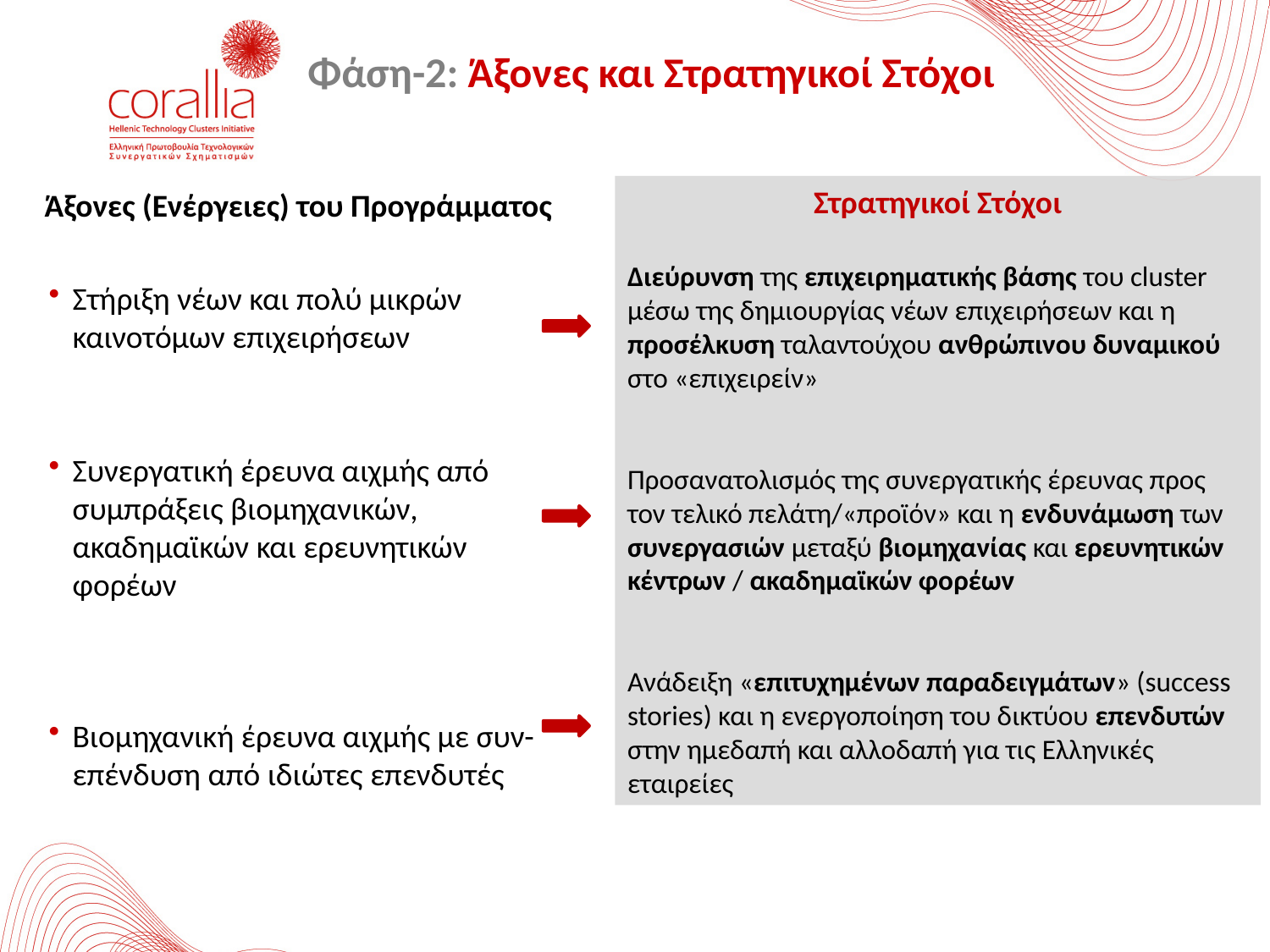

# Φάση-2: Άξονες και Στρατηγικοί Στόχοι
Στρατηγικοί Στόχοι

Διεύρυνση της επιχειρηματικής βάσης του cluster μέσω της δημιουργίας νέων επιχειρήσεων και η προσέλκυση ταλαντούχου ανθρώπινου δυναμικού στο «επιχειρείν»

Προσανατολισμός της συνεργατικής έρευνας προς τον τελικό πελάτη/«προϊόν» και η ενδυνάμωση των συνεργασιών μεταξύ βιομηχανίας και ερευνητικών κέντρων / ακαδημαϊκών φορέων

Ανάδειξη «επιτυχημένων παραδειγμάτων» (success stories) και η ενεργοποίηση του δικτύου επενδυτών στην ημεδαπή και αλλοδαπή για τις Ελληνικές εταιρείες
Άξονες (Ενέργειες) του Προγράμματος

Στήριξη νέων και πολύ μικρών καινοτόμων επιχειρήσεων

Συνεργατική έρευνα αιχμής από συμπράξεις βιομηχανικών, ακαδημαϊκών και ερευνητικών φορέων

Βιομηχανική έρευνα αιχμής με συν-επένδυση από ιδιώτες επενδυτές